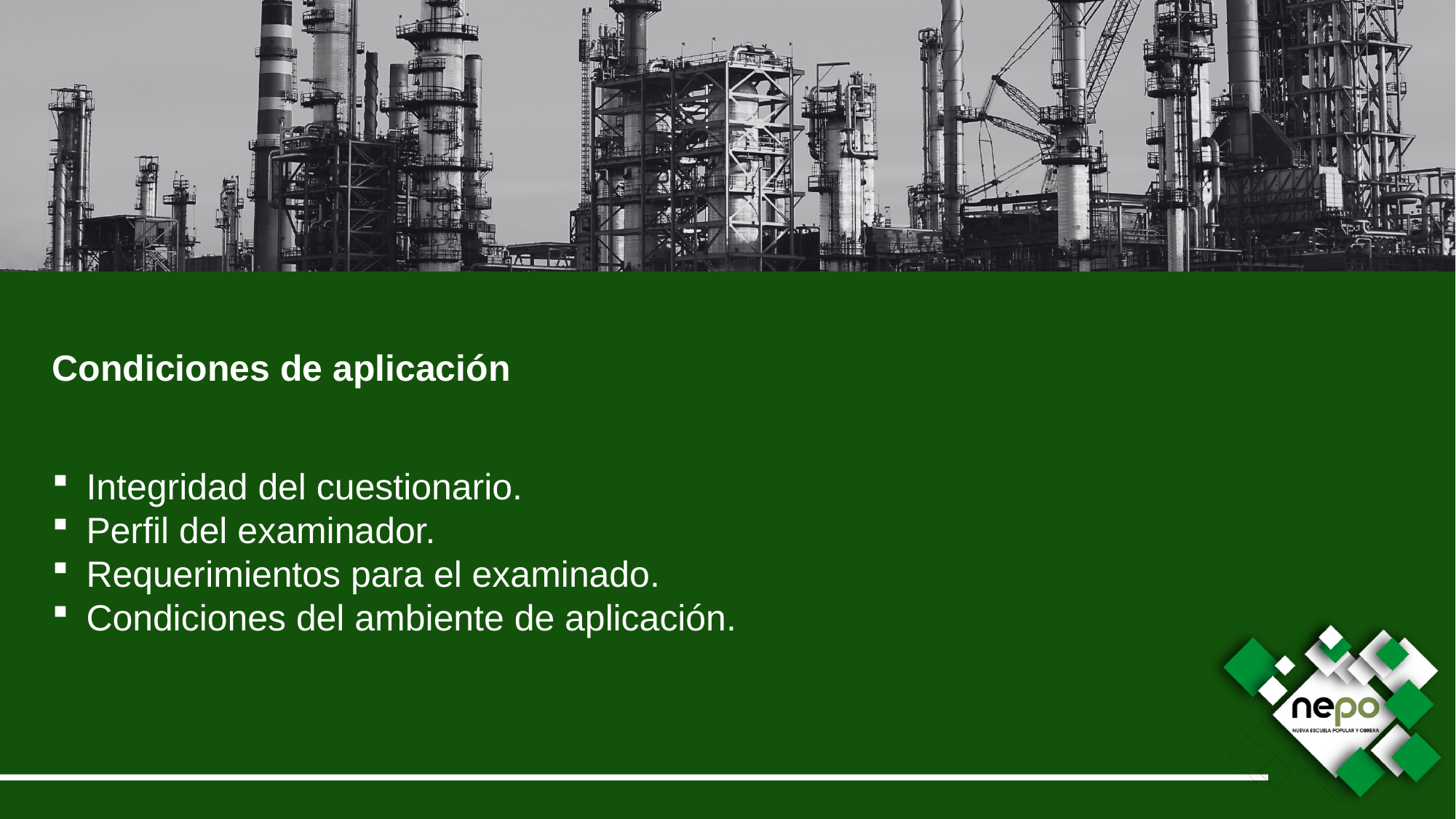

Condiciones de aplicación
Integridad del cuestionario.
Perfil del examinador.
Requerimientos para el examinado.
Condiciones del ambiente de aplicación.